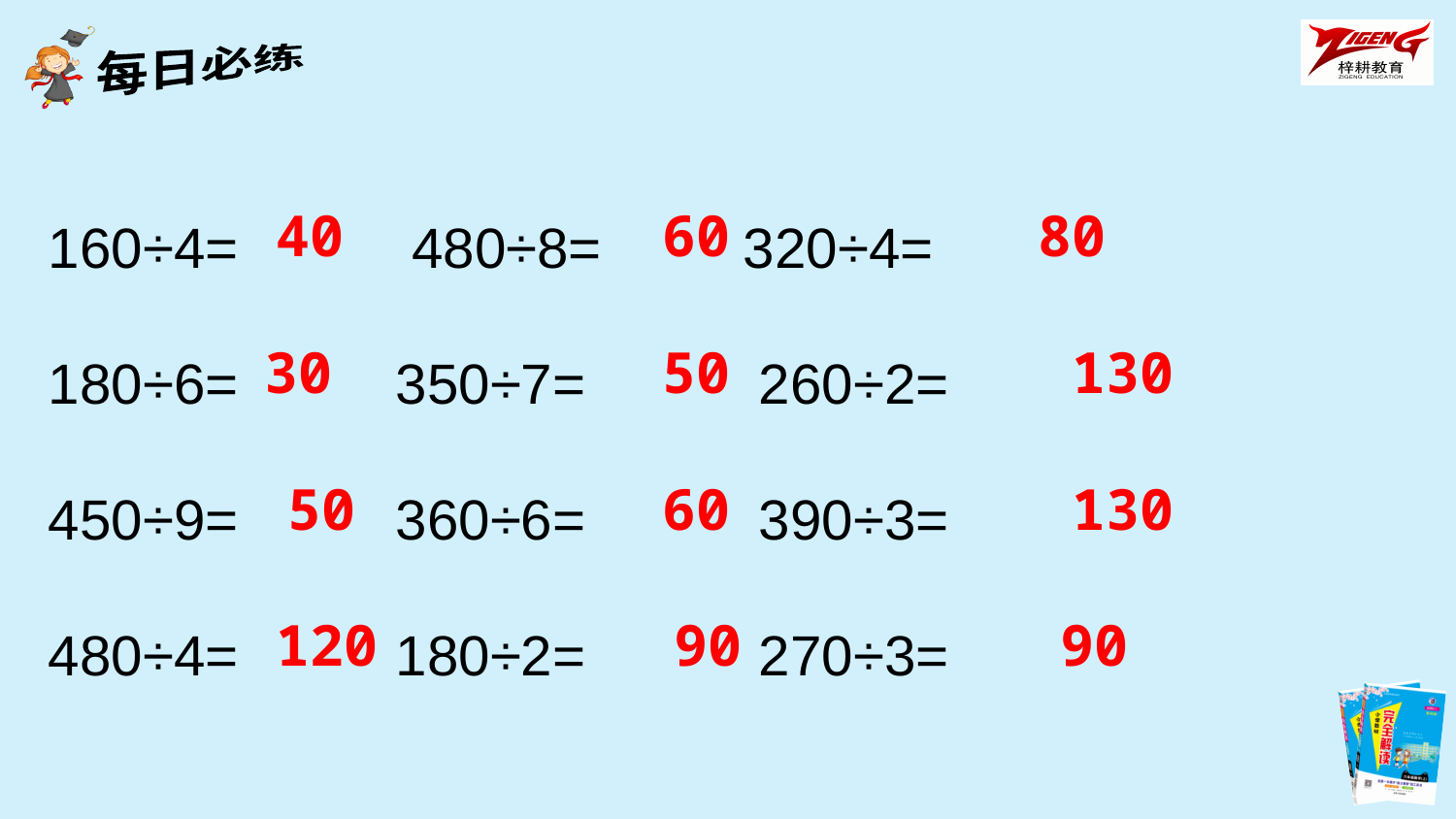

160÷4=           480÷8=         320÷4=
180÷6=          350÷7=           260÷2=
450÷9=          360÷6=           390÷3=
480÷4=          180÷2=           270÷3=
40
60
80
30
50
130
50
60
130
120
90
90